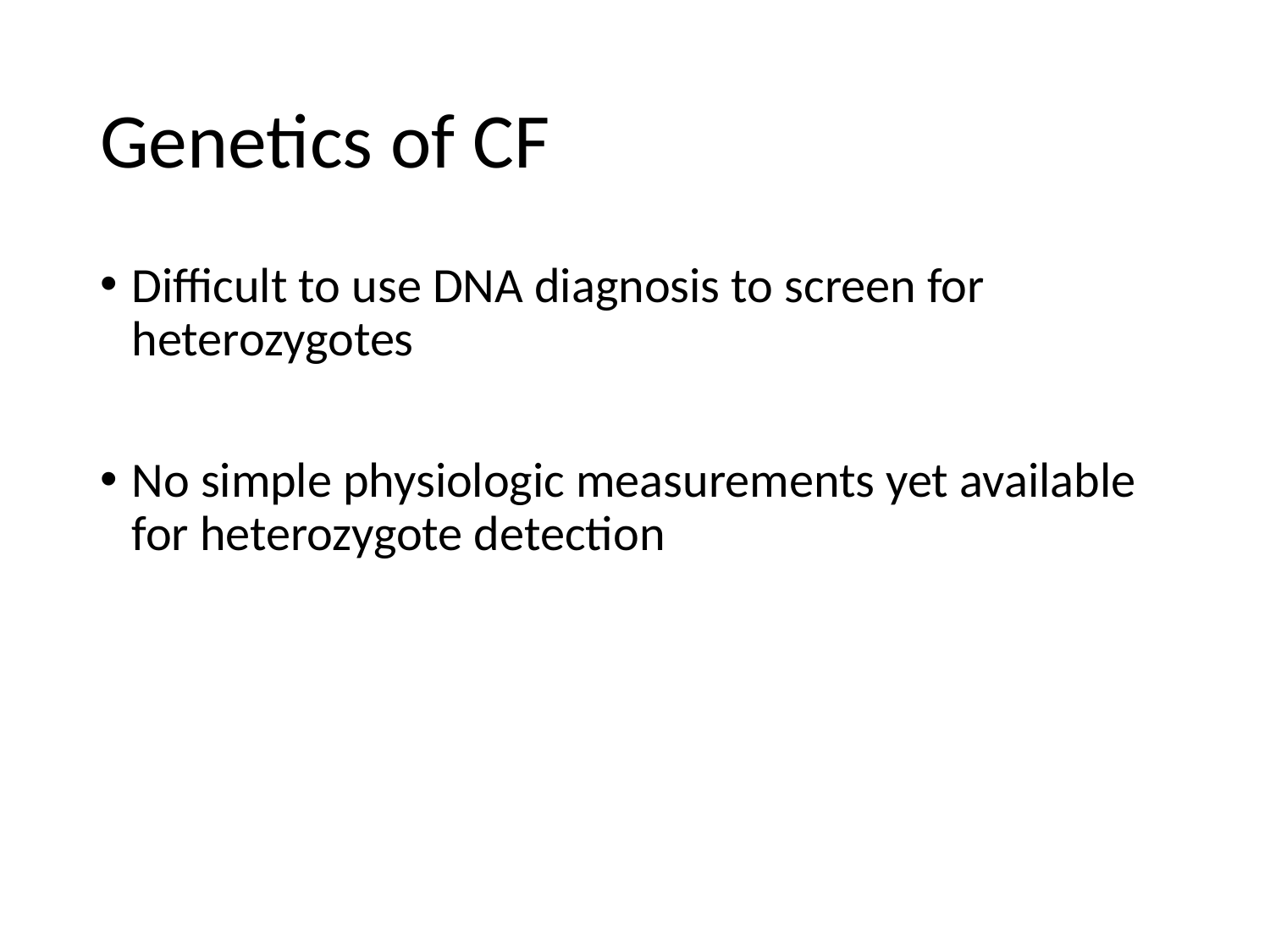

# Genetics of CF
Difficult to use DNA diagnosis to screen for heterozygotes

No simple physiologic measurements yet available for heterozygote detection